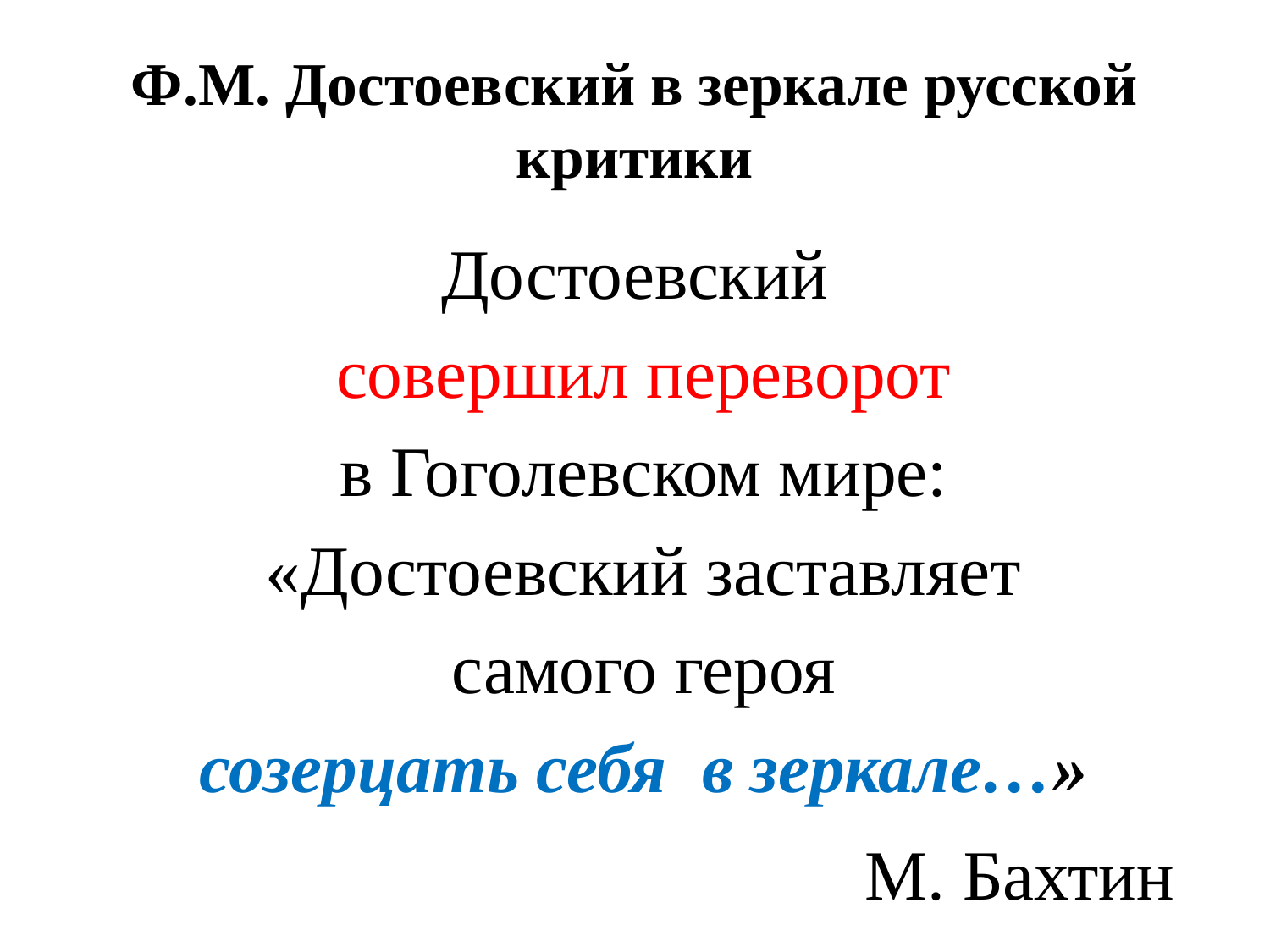

# Ф.М. Достоевский в зеркале русской критики
Достоевский
 совершил переворот
 в Гоголевском мире:
 «Достоевский заставляет
 самого героя
 созерцать себя  в зеркале…»
М. Бахтин